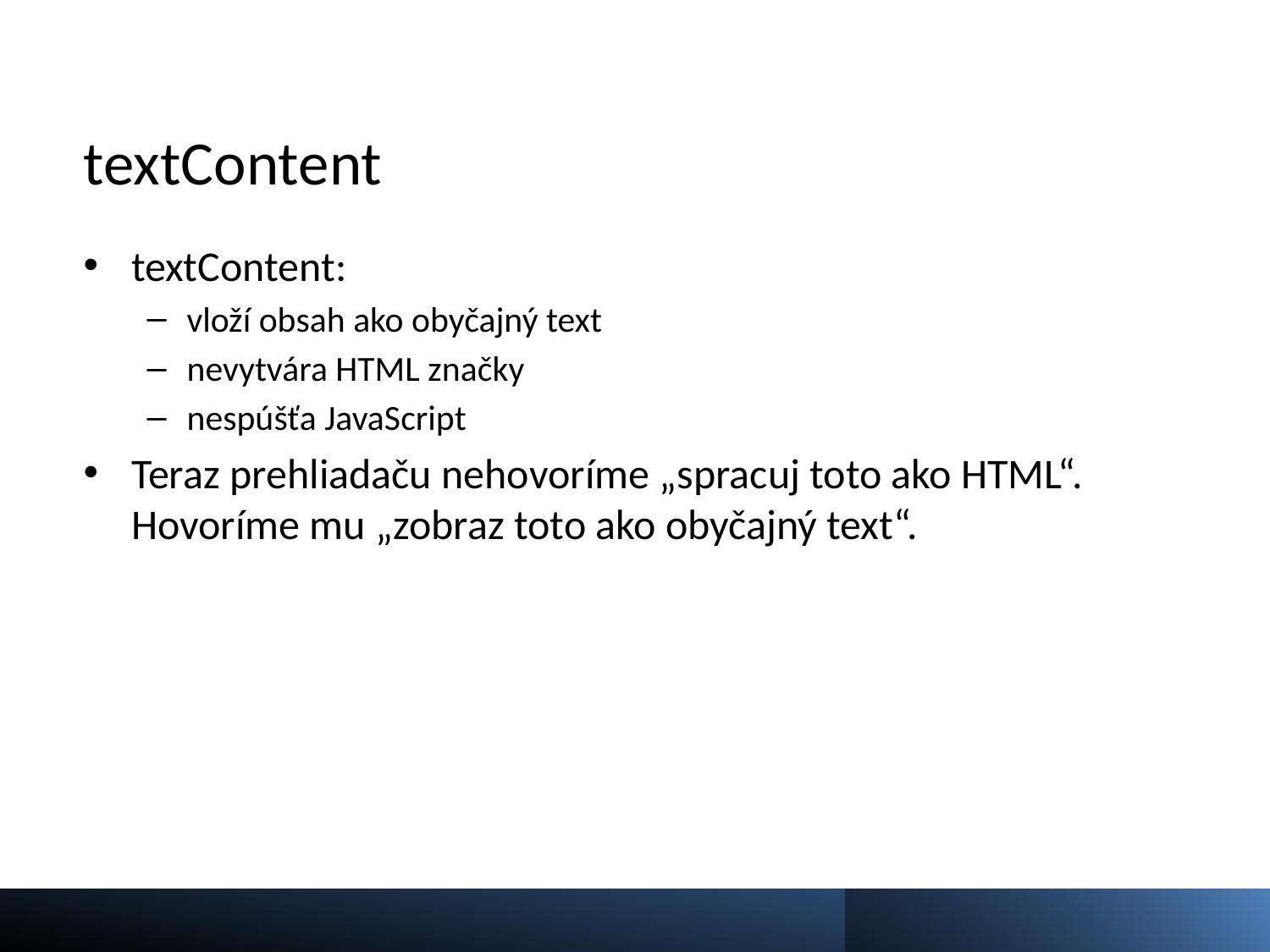

# textContent
textContent:
vloží obsah ako obyčajný text
nevytvára HTML značky
nespúšťa JavaScript
Teraz prehliadaču nehovoríme „spracuj toto ako HTML“. Hovoríme mu „zobraz toto ako obyčajný text“.